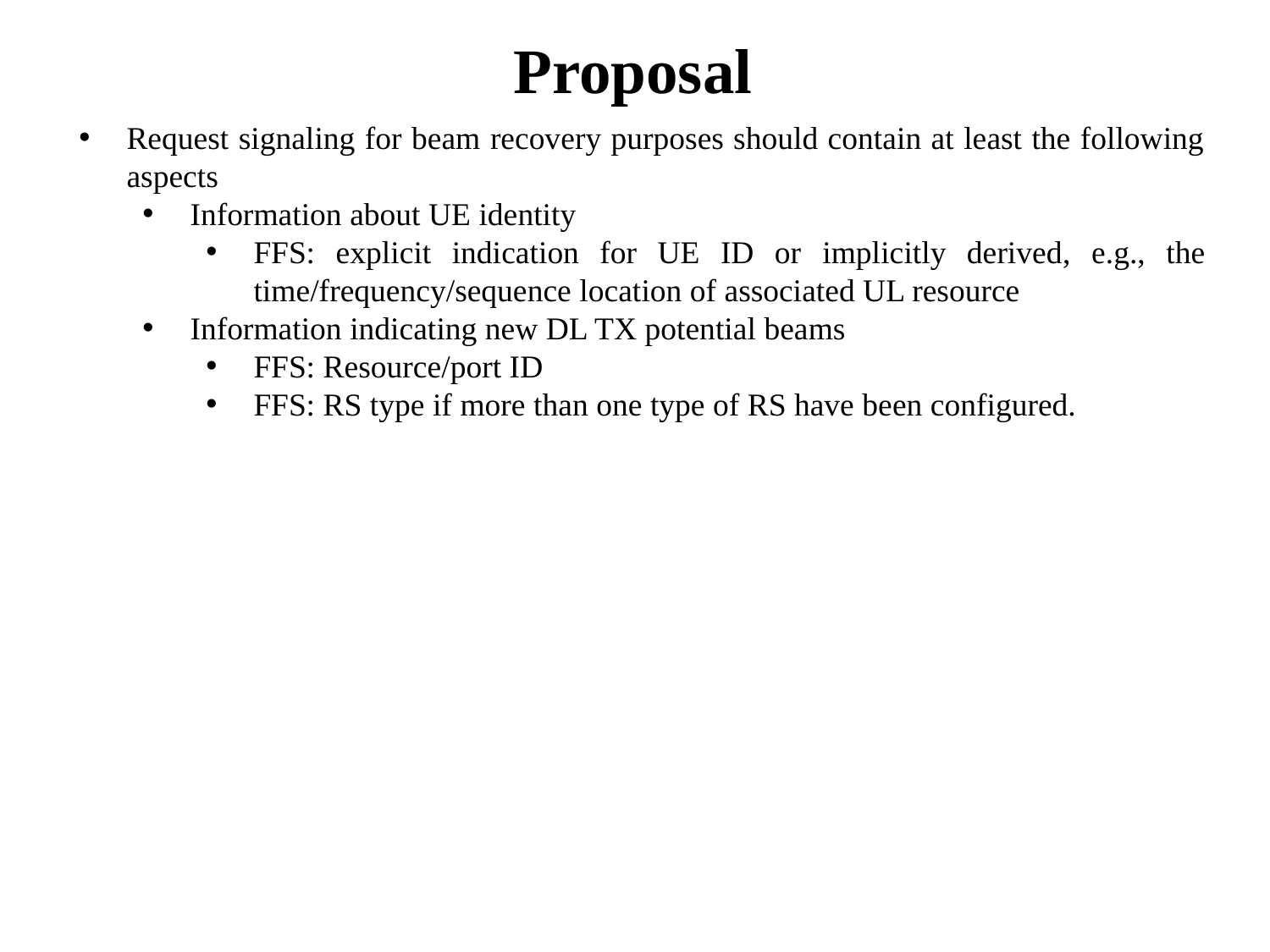

# Proposal
Request signaling for beam recovery purposes should contain at least the following aspects
Information about UE identity
FFS: explicit indication for UE ID or implicitly derived, e.g., the time/frequency/sequence location of associated UL resource
Information indicating new DL TX potential beams
FFS: Resource/port ID
FFS: RS type if more than one type of RS have been configured.